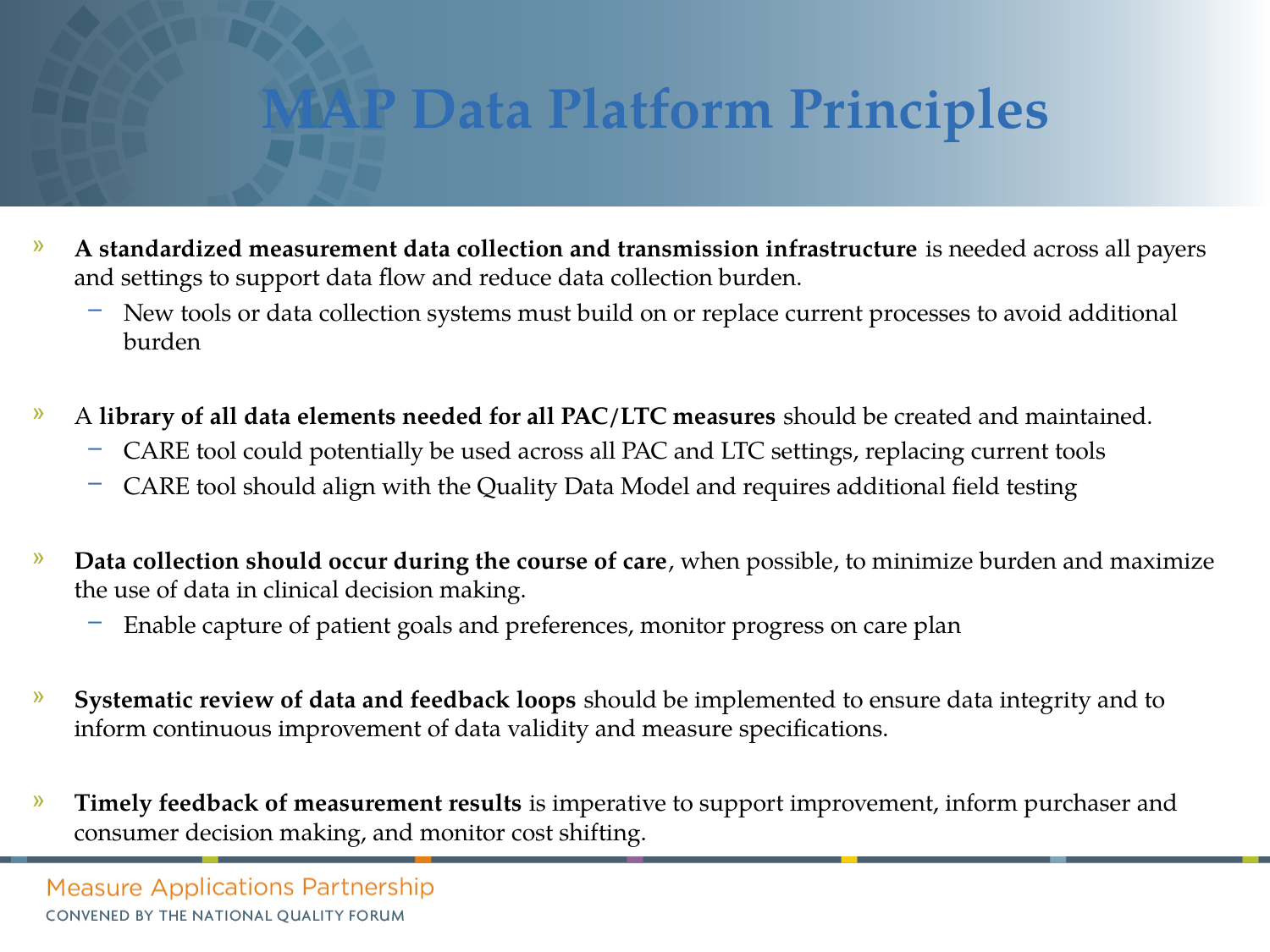

# MAP Data Platform Principles
A standardized measurement data collection and transmission infrastructure is needed across all payers and settings to support data flow and reduce data collection burden.
New tools or data collection systems must build on or replace current processes to avoid additional burden

A library of all data elements needed for all PAC/LTC measures should be created and maintained.
CARE tool could potentially be used across all PAC and LTC settings, replacing current tools
CARE tool should align with the Quality Data Model and requires additional field testing

Data collection should occur during the course of care, when possible, to minimize burden and maximize the use of data in clinical decision making.
Enable capture of patient goals and preferences, monitor progress on care plan

Systematic review of data and feedback loops should be implemented to ensure data integrity and to inform continuous improvement of data validity and measure specifications.

Timely feedback of measurement results is imperative to support improvement, inform purchaser and consumer decision making, and monitor cost shifting.